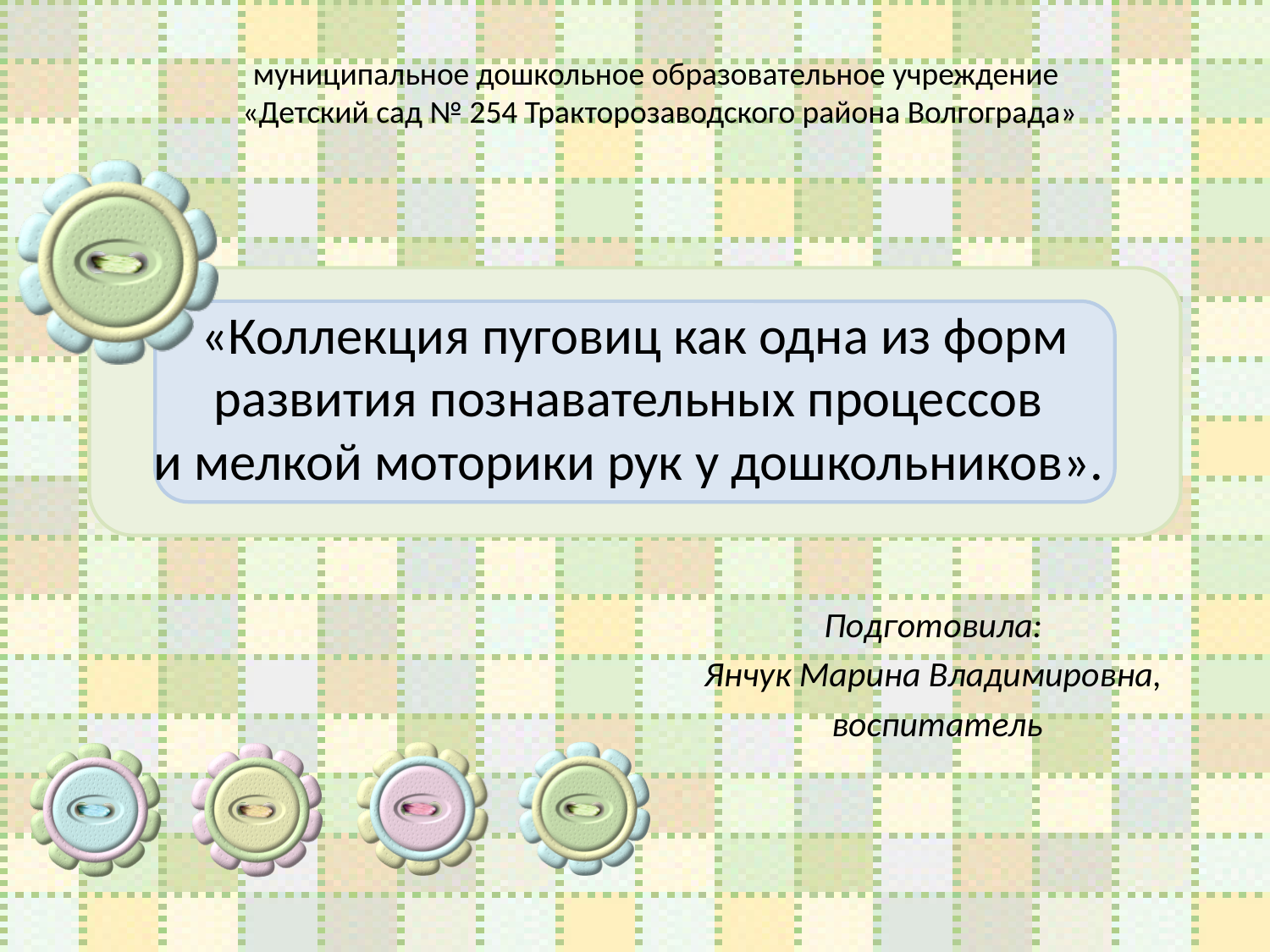

муниципальное дошкольное образовательное учреждение  «Детский сад № 254 Тракторозаводского района Волгограда»
# «Коллекция пуговиц как одна из форм развития познавательных процессов и мелкой моторики рук у дошкольников».
Подготовила:
Янчук Марина Владимировна,
воспитатель